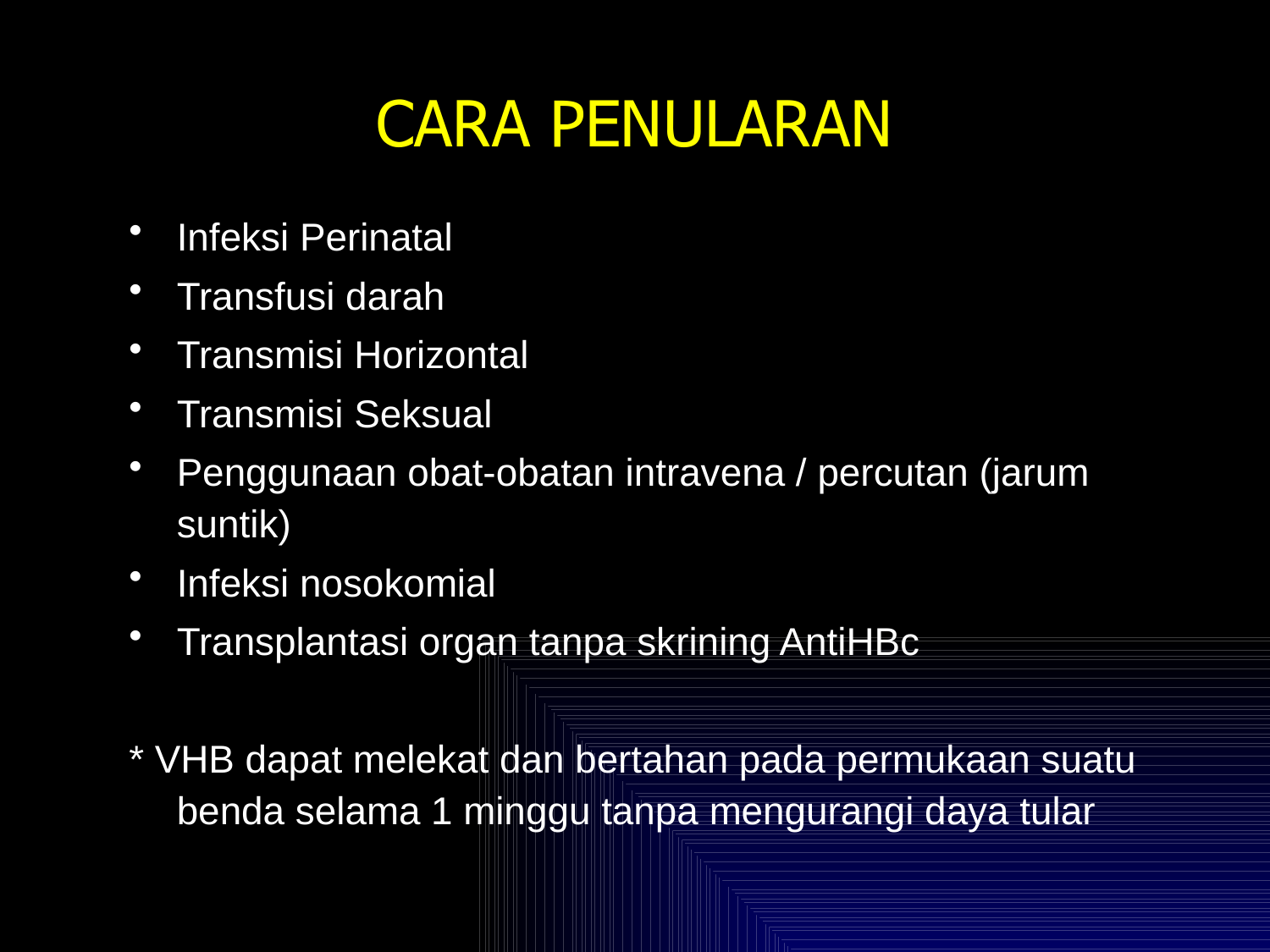

# CARA PENULARAN
Infeksi Perinatal
Transfusi darah
Transmisi Horizontal
Transmisi Seksual
Penggunaan obat-obatan intravena / percutan (jarum suntik)
Infeksi nosokomial
Transplantasi organ tanpa skrining AntiHBc

* VHB dapat melekat dan bertahan pada permukaan suatu benda selama 1 minggu tanpa mengurangi daya tular